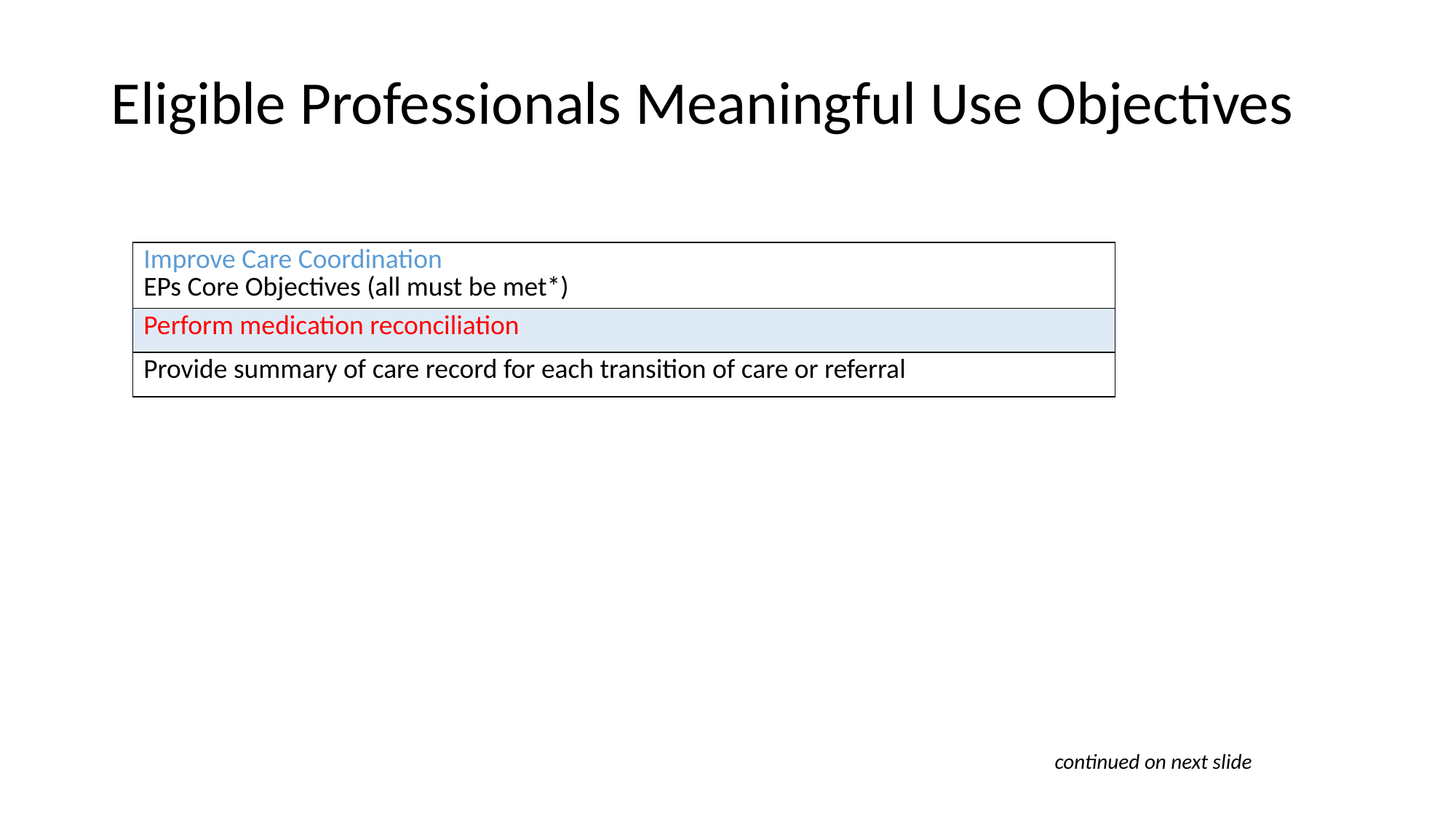

# Eligible Professionals Meaningful Use Objectives
| Improve Care Coordination EPs Core Objectives (all must be met\*) |
| --- |
| Perform medication reconciliation |
| Provide summary of care record for each transition of care or referral |
continued on next slide